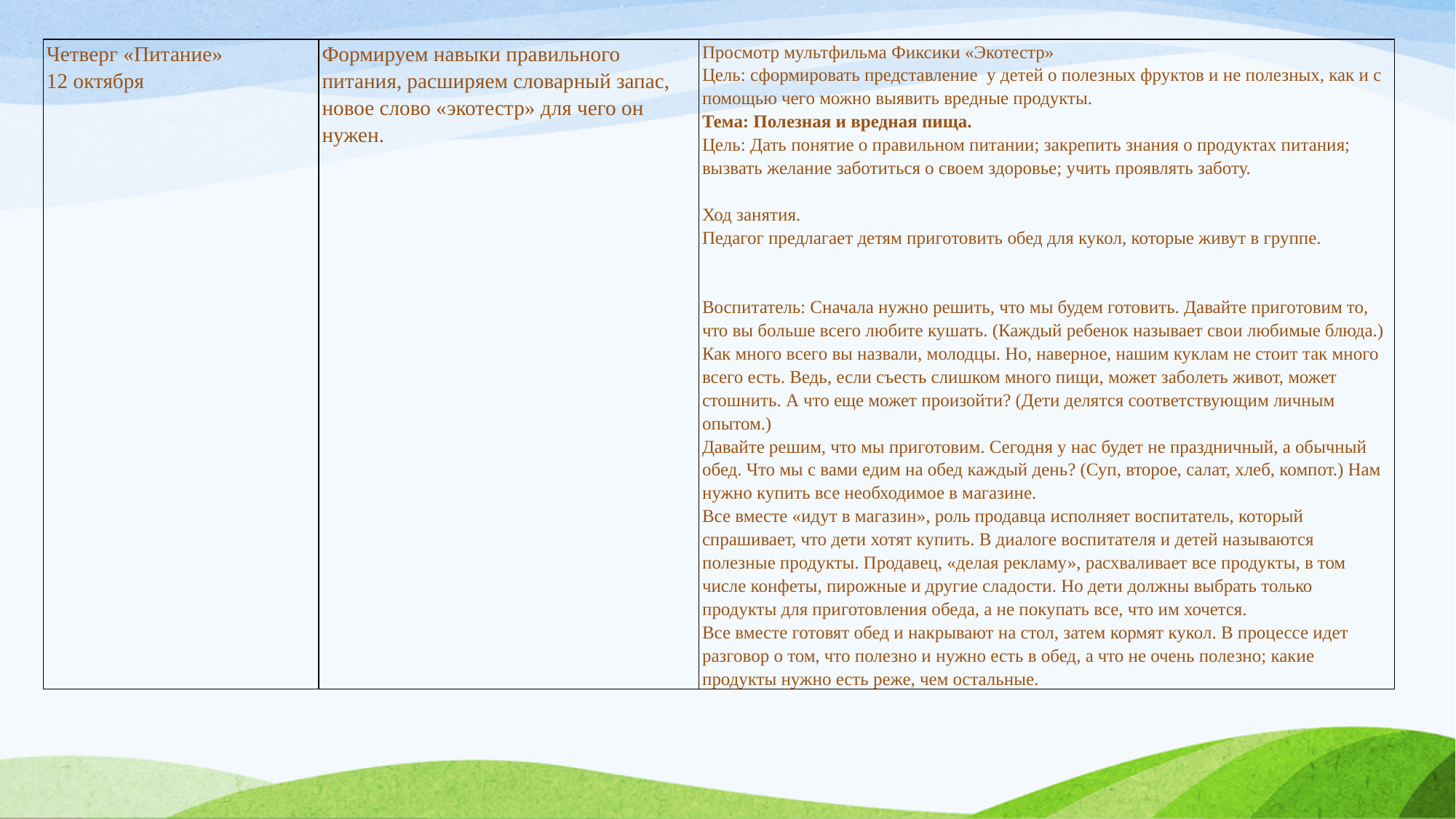

| Четверг «Питание» 12 октября | Формируем навыки правильного питания, расширяем словарный запас, новое слово «экотестр» для чего он нужен. | Просмотр мультфильма Фиксики «Экотестр» Цель: сформировать представление у детей о полезных фруктов и не полезных, как и с помощью чего можно выявить вредные продукты. Тема: Полезная и вредная пища. Цель: Дать понятие о правильном питании; закрепить знания о продуктах питания; вызвать желание заботиться о своем здоровье; учить проявлять заботу. Ход занятия. Педагог предлагает детям приготовить обед для кукол, которые живут в группе. Воспитатель: Сначала нужно решить, что мы будем готовить. Давайте приготовим то, что вы больше всего любите кушать. (Каждый ребенок называет свои любимые блюда.) Как много всего вы назвали, молодцы. Но, наверное, нашим куклам не стоит так много всего есть. Ведь, если съесть слишком много пищи, может заболеть живот, может стошнить. А что еще может произойти? (Дети делятся соответствующим личным опытом.) Давайте решим, что мы приготовим. Сегодня у нас будет не праздничный, а обычный обед. Что мы с вами едим на обед каждый день? (Суп, второе, салат, хлеб, компот.) Нам нужно купить все необходимое в магазине. Все вместе «идут в магазин», роль продавца исполняет воспитатель, который спрашивает, что дети хотят купить. В диалоге воспитателя и детей называются полезные продукты. Продавец, «делая рекламу», расхваливает все продукты, в том числе конфеты, пирожные и другие сладости. Но дети должны выбрать только продукты для приготовления обеда, а не покупать все, что им хочется. Все вместе готовят обед и накрывают на стол, затем кормят кукол. В процессе идет разговор о том, что полезно и нужно есть в обед, а что не очень полезно; какие продукты нужно есть реже, чем остальные. |
| --- | --- | --- |